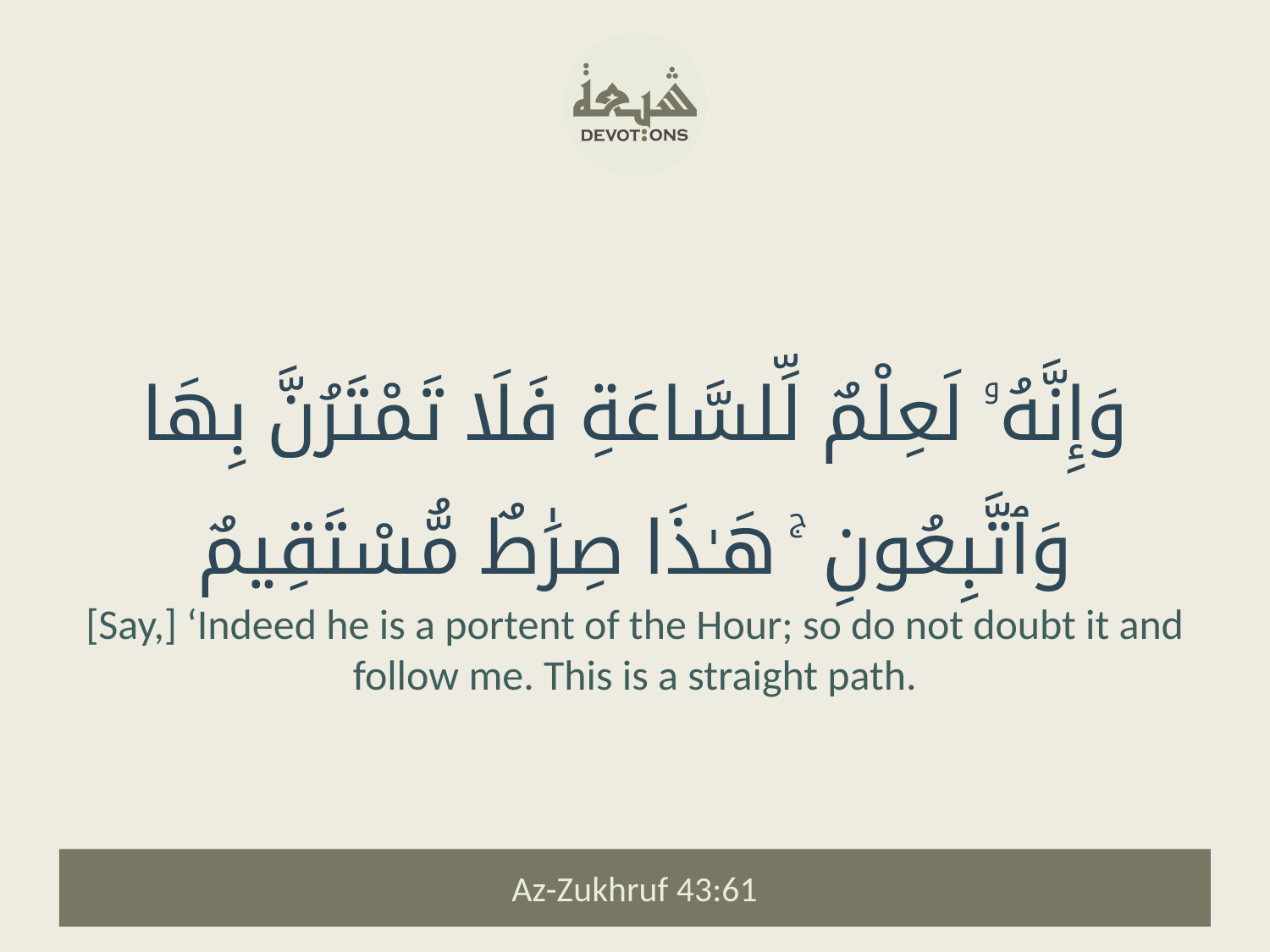

وَإِنَّهُۥ لَعِلْمٌ لِّلسَّاعَةِ فَلَا تَمْتَرُنَّ بِهَا وَٱتَّبِعُونِ ۚ هَـٰذَا صِرَٰطٌ مُّسْتَقِيمٌ
[Say,] ‘Indeed he is a portent of the Hour; so do not doubt it and follow me. This is a straight path.
Az-Zukhruf 43:61